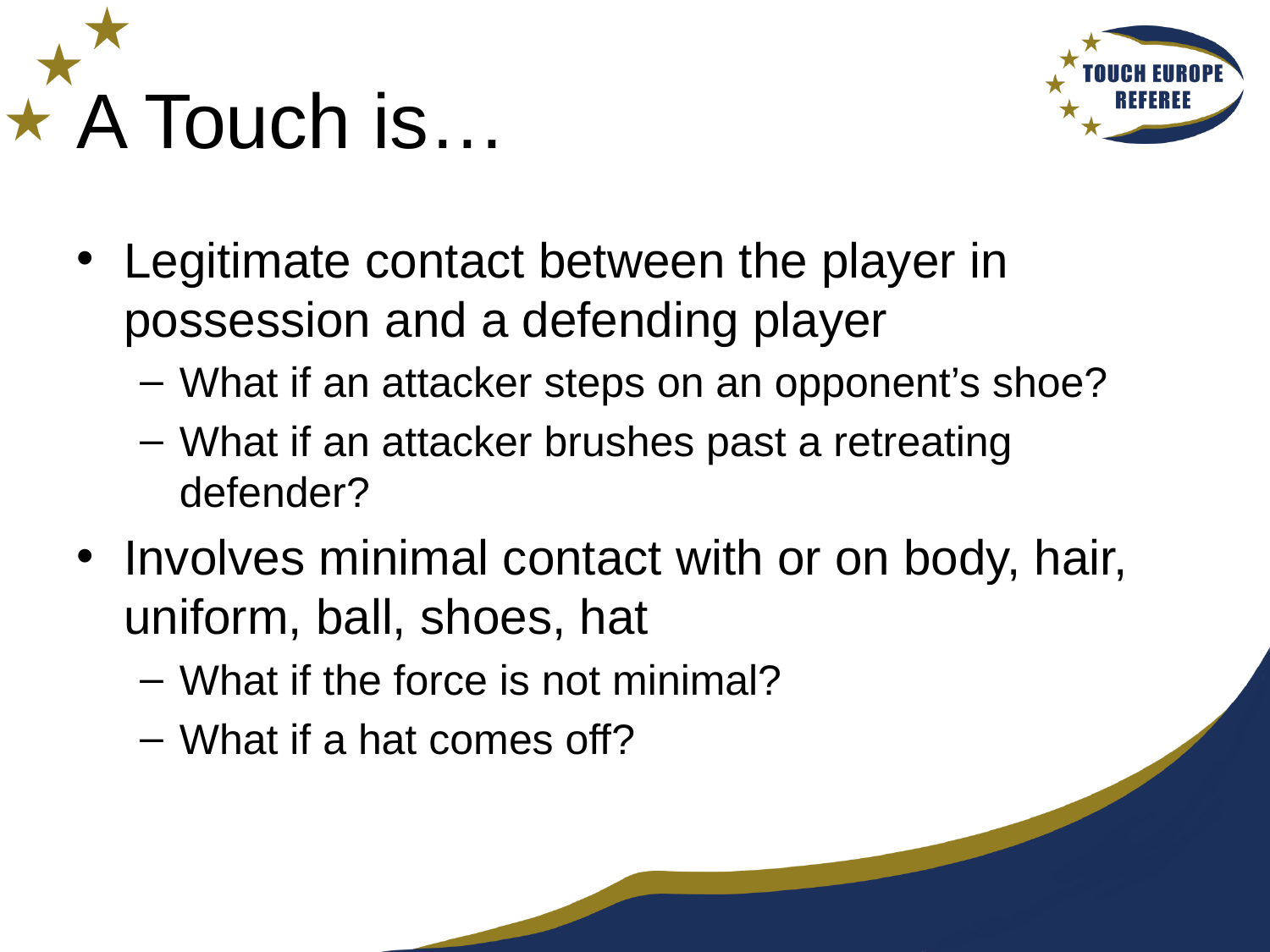

# A Touch is…
Legitimate contact between the player in possession and a defending player
What if an attacker steps on an opponent’s shoe?
What if an attacker brushes past a retreating defender?
Involves minimal contact with or on body, hair, uniform, ball, shoes, hat
What if the force is not minimal?
What if a hat comes off?